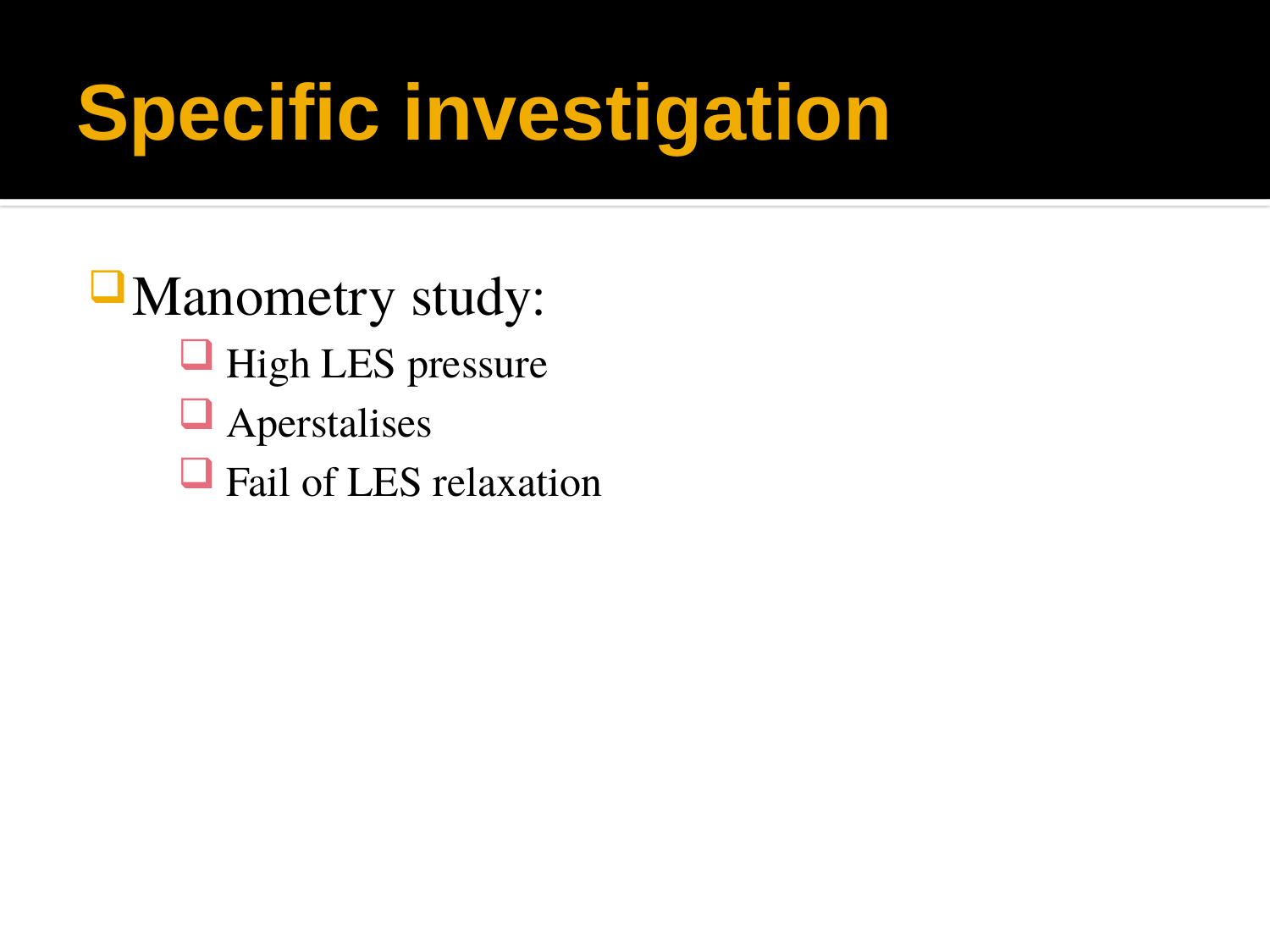

# Specific investigation
Manometry study:
 High LES pressure
 Aperstalises
 Fail of LES relaxation